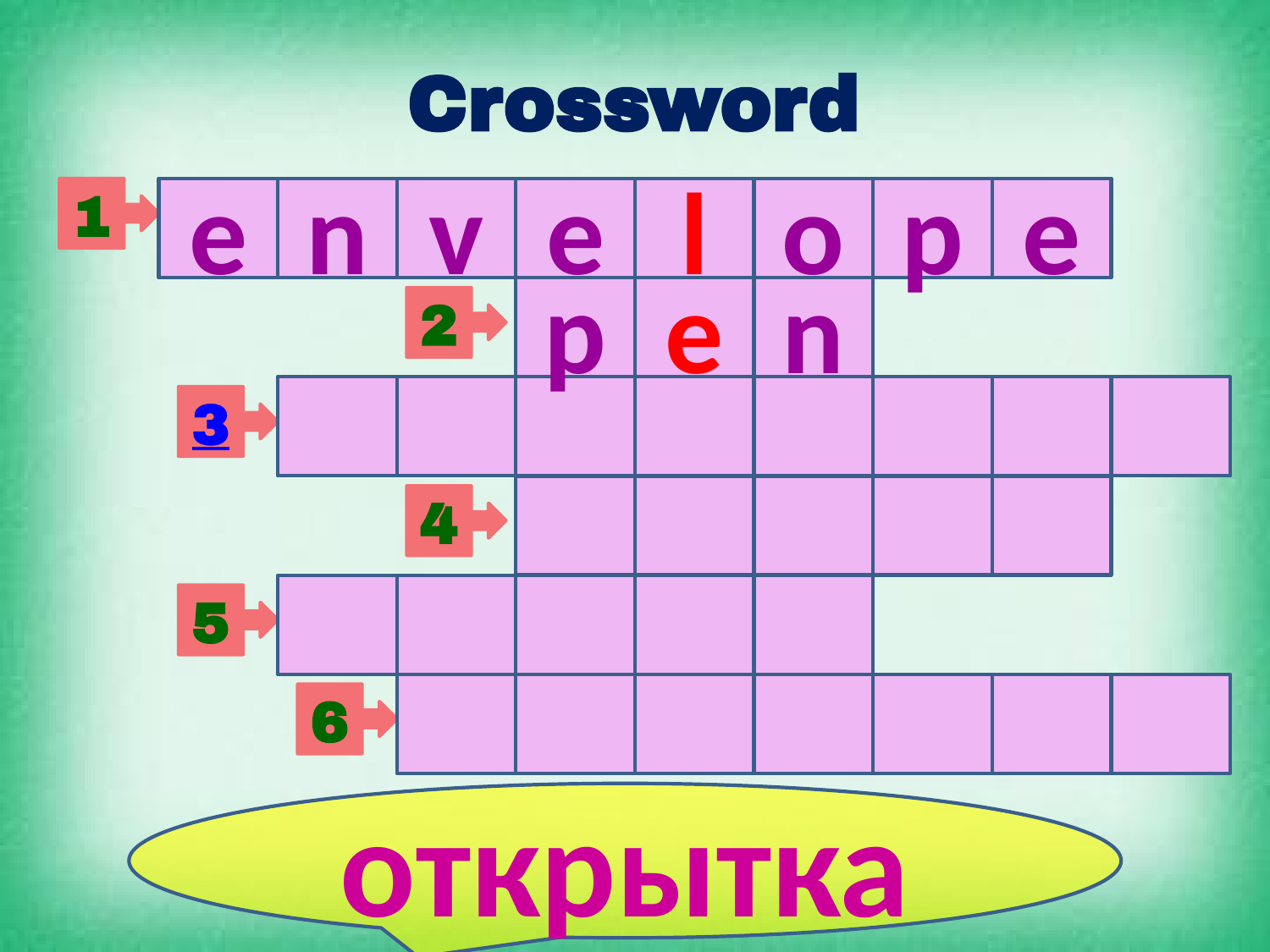

# Crossword
1
e
n
v
e
l
o
p
e
p
e
n
2

3

4

5

6
открытка